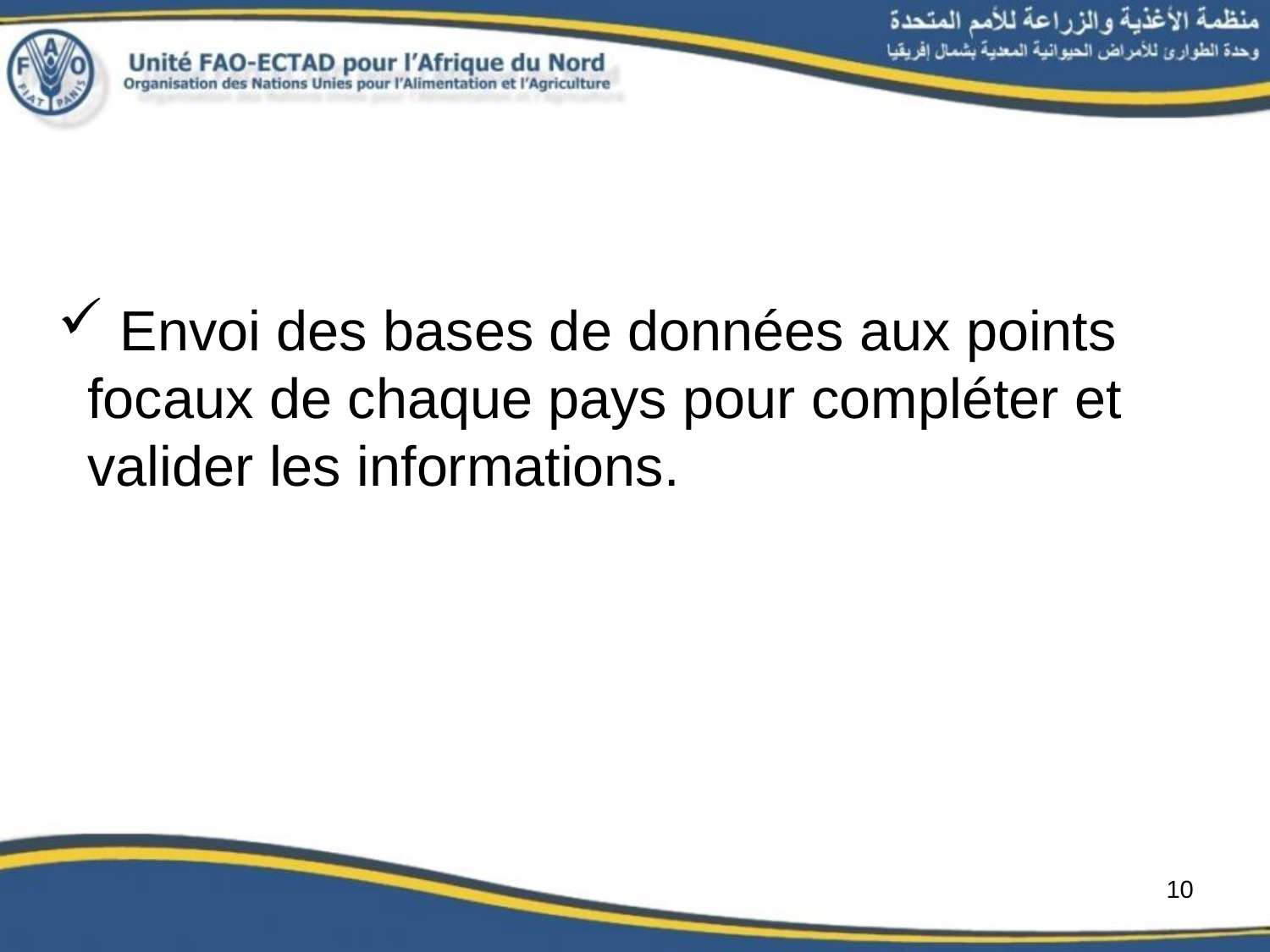

# Envoi des bases de données aux points focaux de chaque pays pour compléter et valider les informations.
10